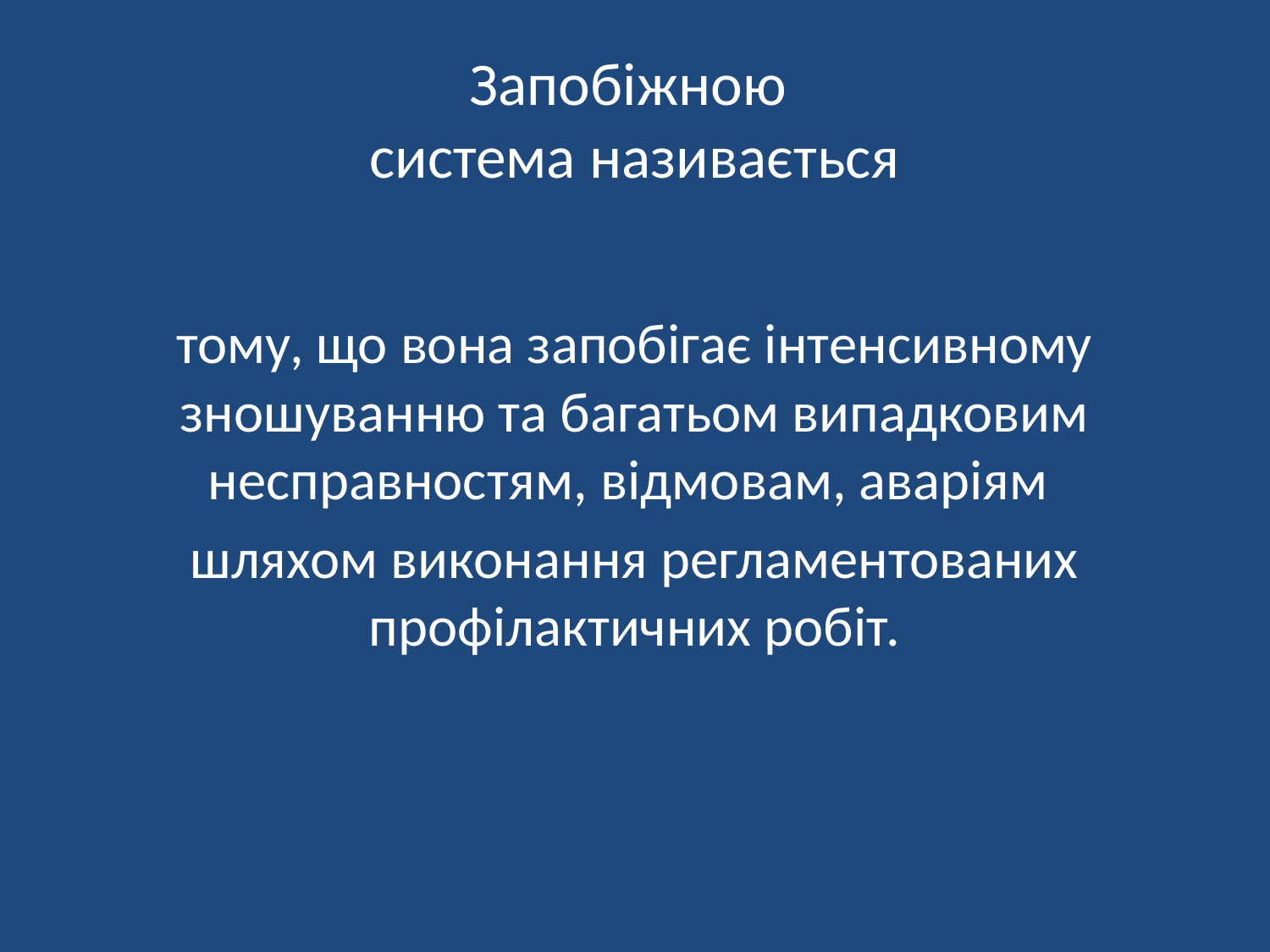

# Запобіжною система називається

тому, що вона запобігає інтенсивному зношуванню та багатьом випадковим несправностям, відмовам, аваріям
шляхом виконання регламентованих профілактичних робіт.